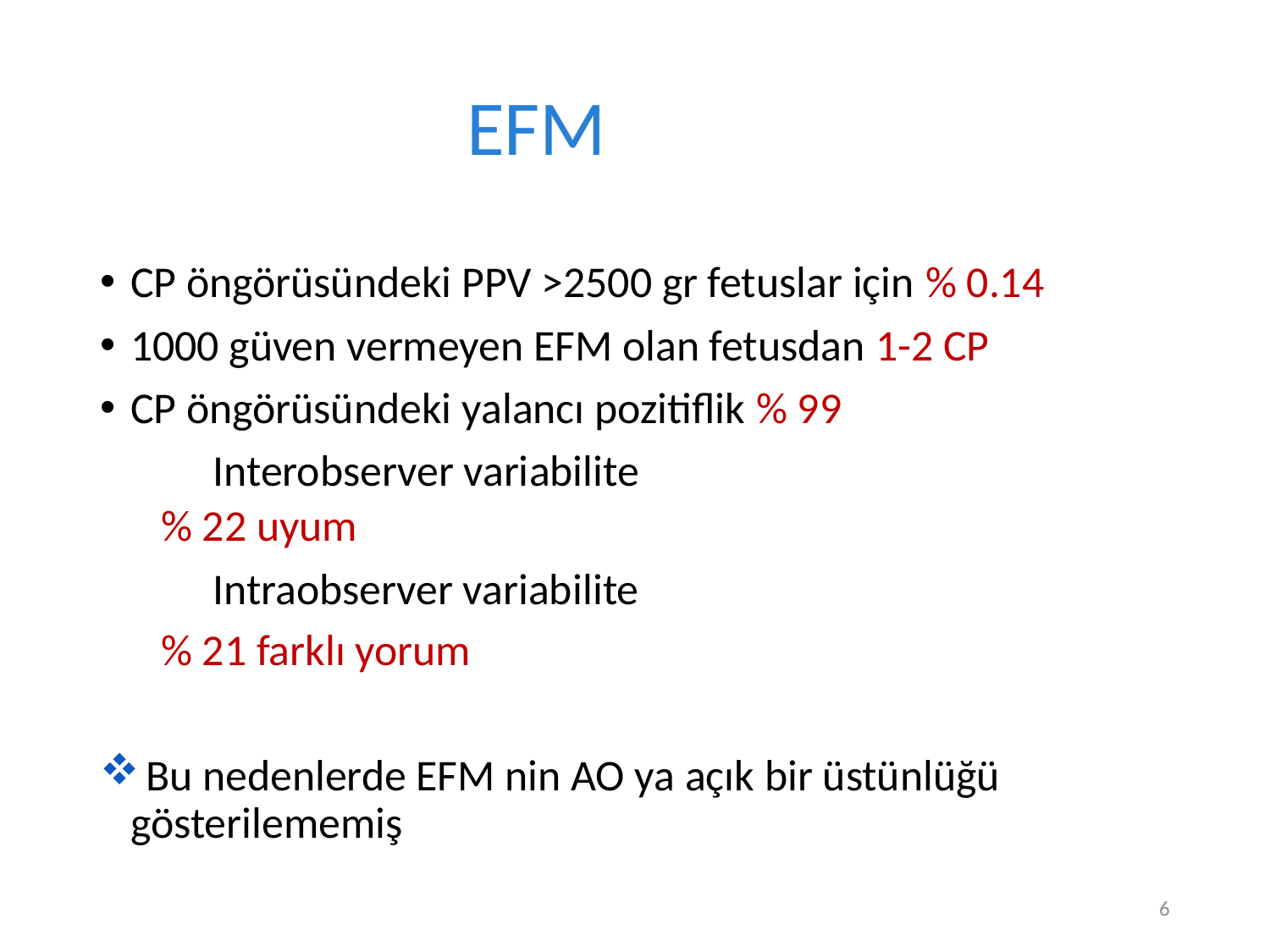

# EFM
CP öngörüsündeki PPV >2500 gr fetuslar için % 0.14
1000 güven vermeyen EFM olan fetusdan 1-2 CP
CP öngörüsündeki yalancı pozitiflik % 99
		Interobserver variabilite
			% 22 uyum
		Intraobserver variabilite
			% 21 farklı yorum

 Bu nedenlerde EFM nin AO ya açık bir üstünlüğü gösterilememiş
6